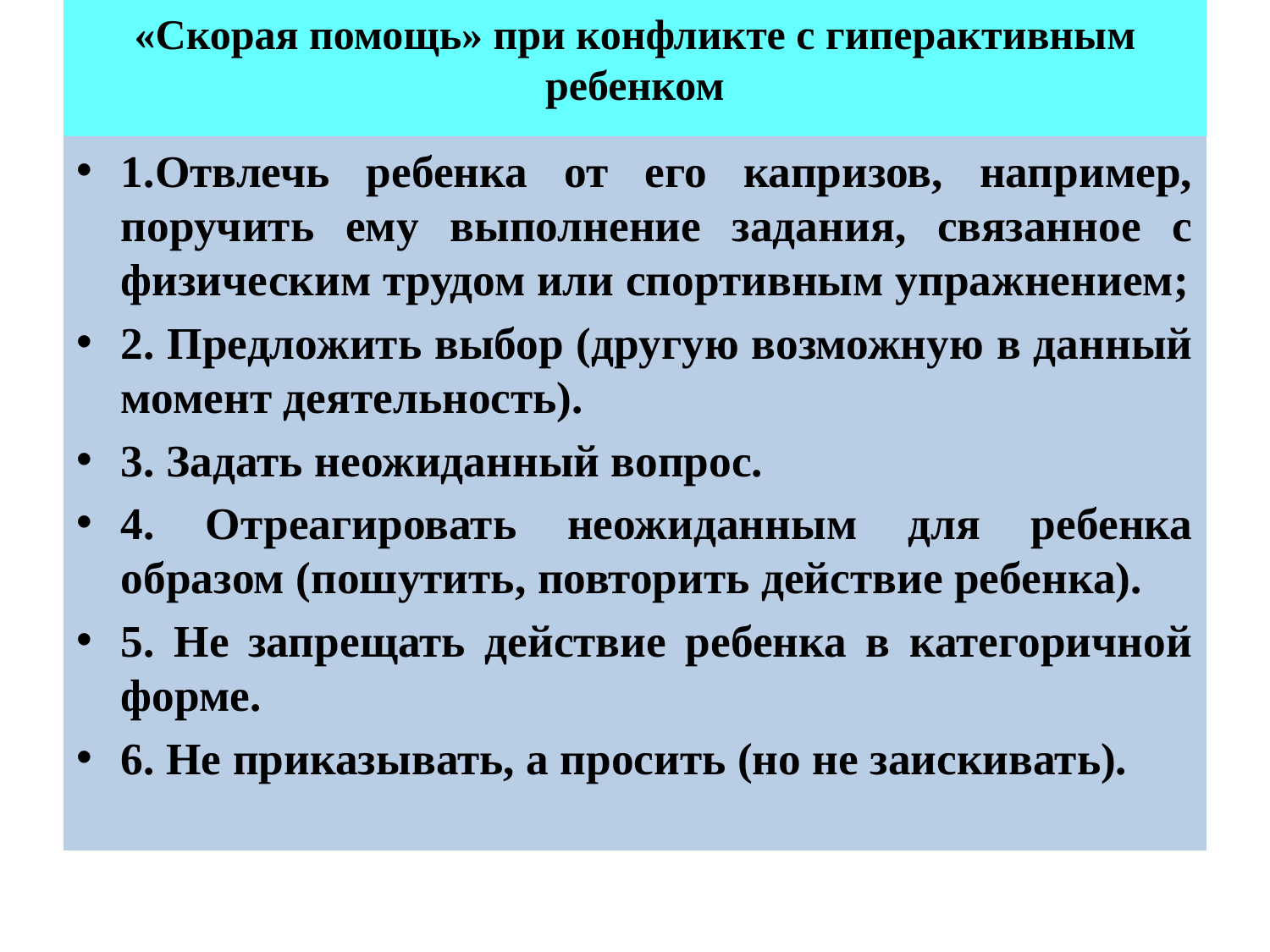

# «Скорая помощь» при конфликте с гиперактивным ребенком
1.Отвлечь ребенка от его капризов, например, поручить ему выполнение задания, связанное с физическим трудом или спортивным упражнением;
2. Предложить выбор (другую возможную в данный момент деятельность).
3. Задать неожиданный вопрос.
4. Отреагировать неожиданным для ребенка образом (пошутить, повторить действие ребенка).
5. Не запрещать действие ребенка в категоричной форме.
6. Не приказывать, а просить (но не заискивать).